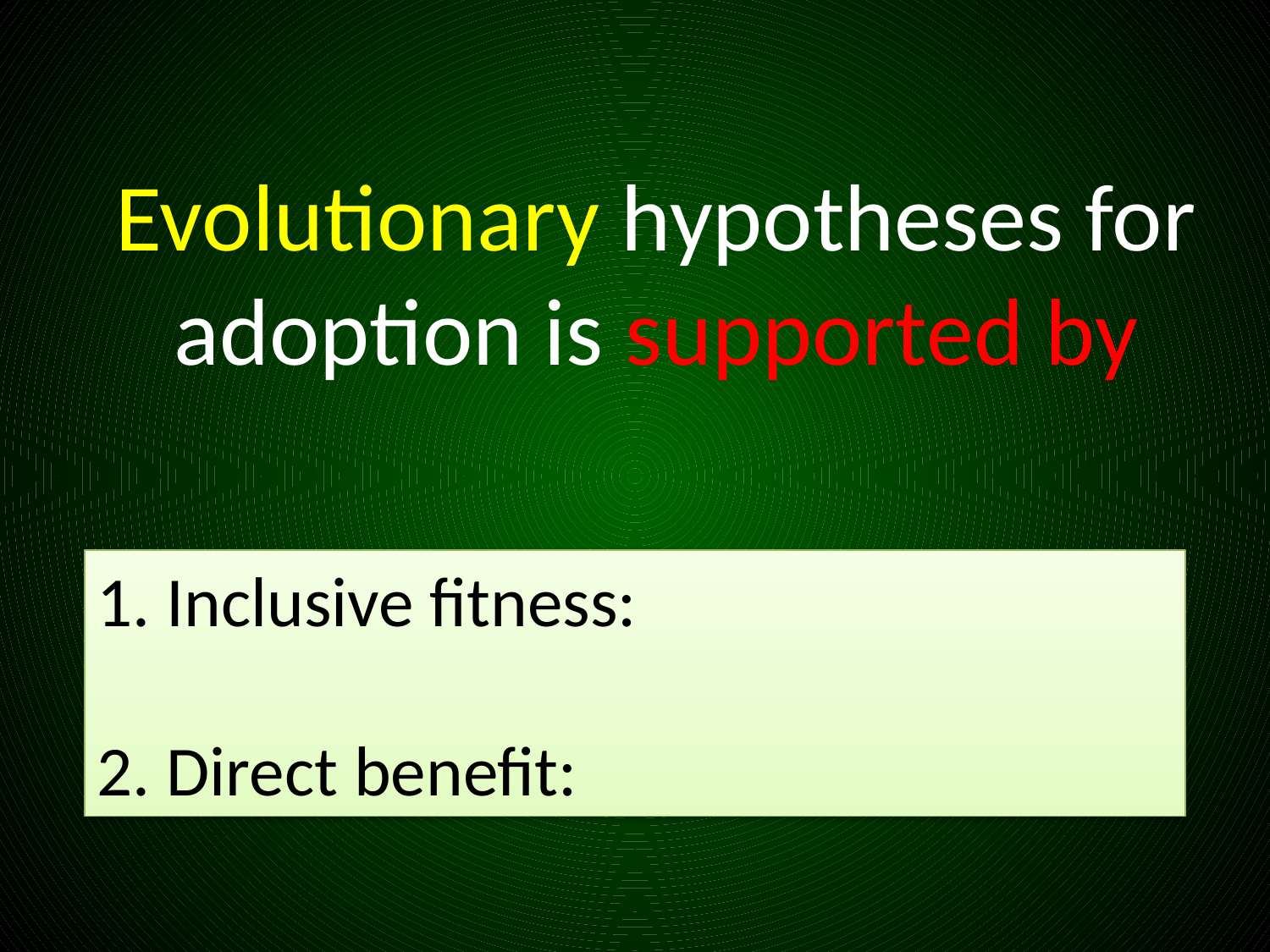

# Evolutionary hypotheses for adoption is supported by
 Inclusive fitness:

2. Direct benefit: